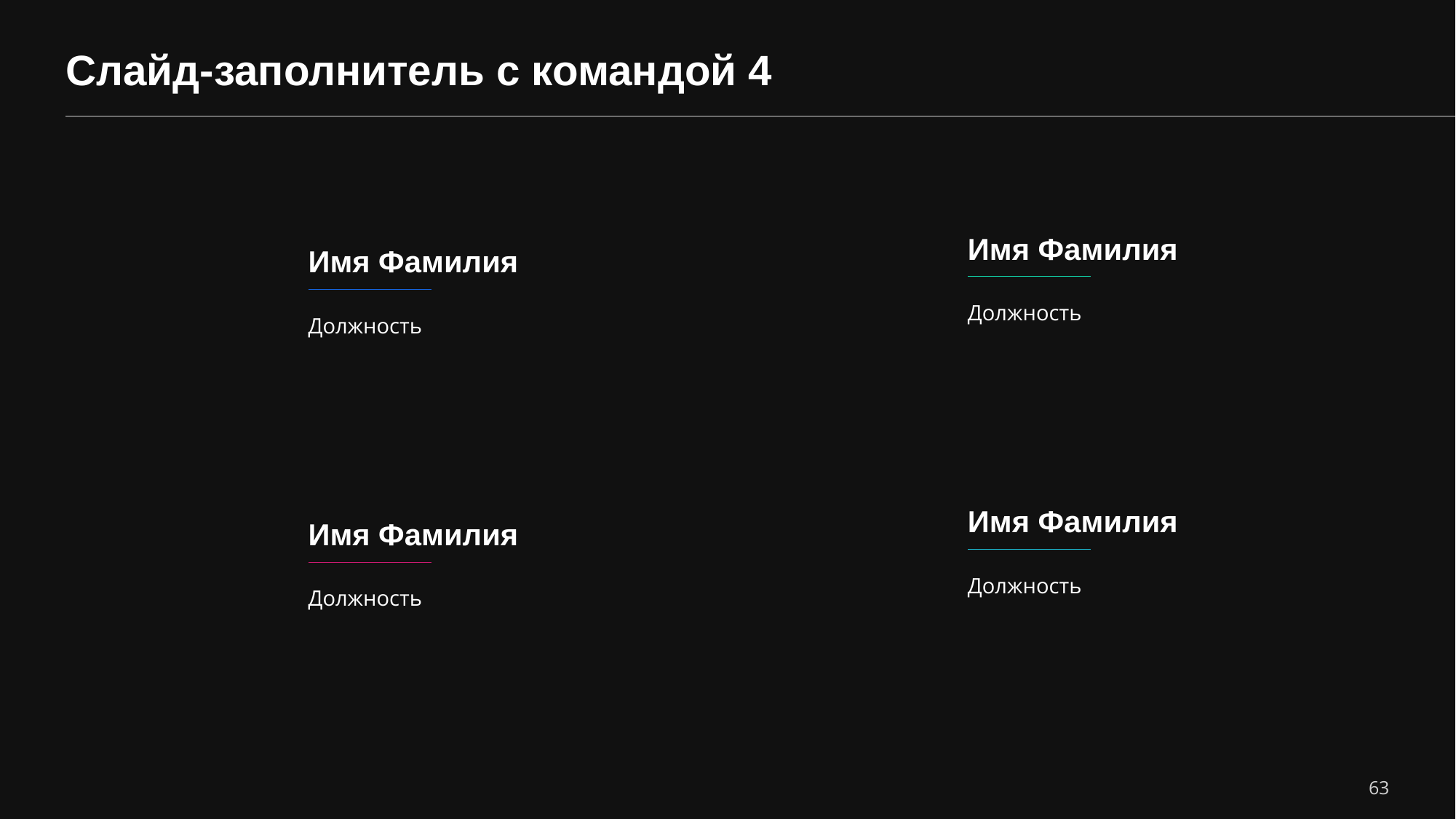

# Слайд-заполнитель с командой 4

Имя Фамилия
Должность
Имя Фамилия
Должность

Имя Фамилия
Должность
Имя Фамилия
Должность
63